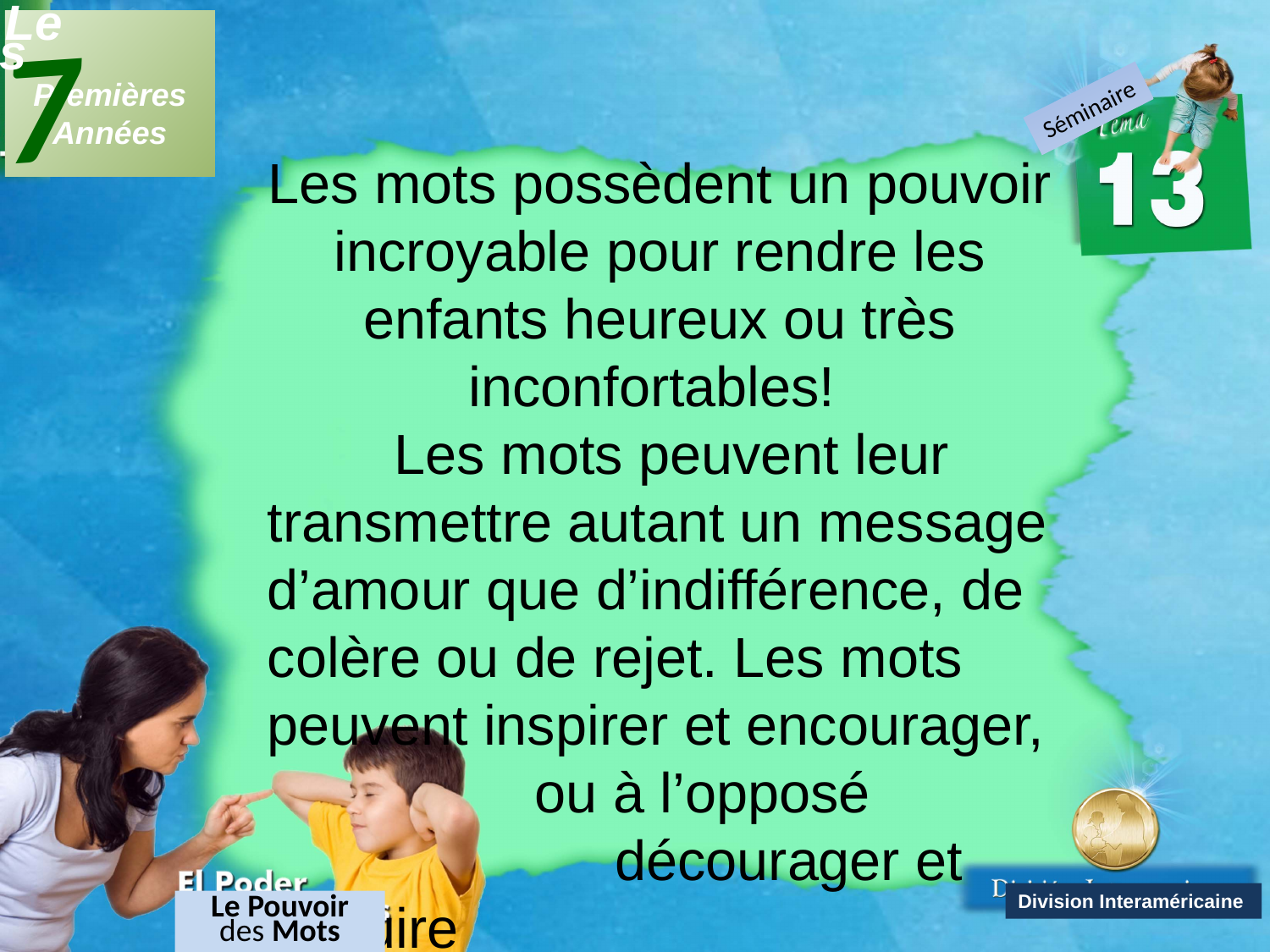

7
Les
         Premières
Années
Séminaire
Les mots possèdent un pouvoir incroyable pour rendre les enfants heureux ou très inconfortables!
	Les mots peuvent leur transmettre autant un message d’amour que d’indifférence, de colère ou de rejet. Les mots peuvent inspirer et encourager,    	         ou à l’opposé   	               	      décourager et détruire
Division Interaméricaine
Le Pouvoir des Mots